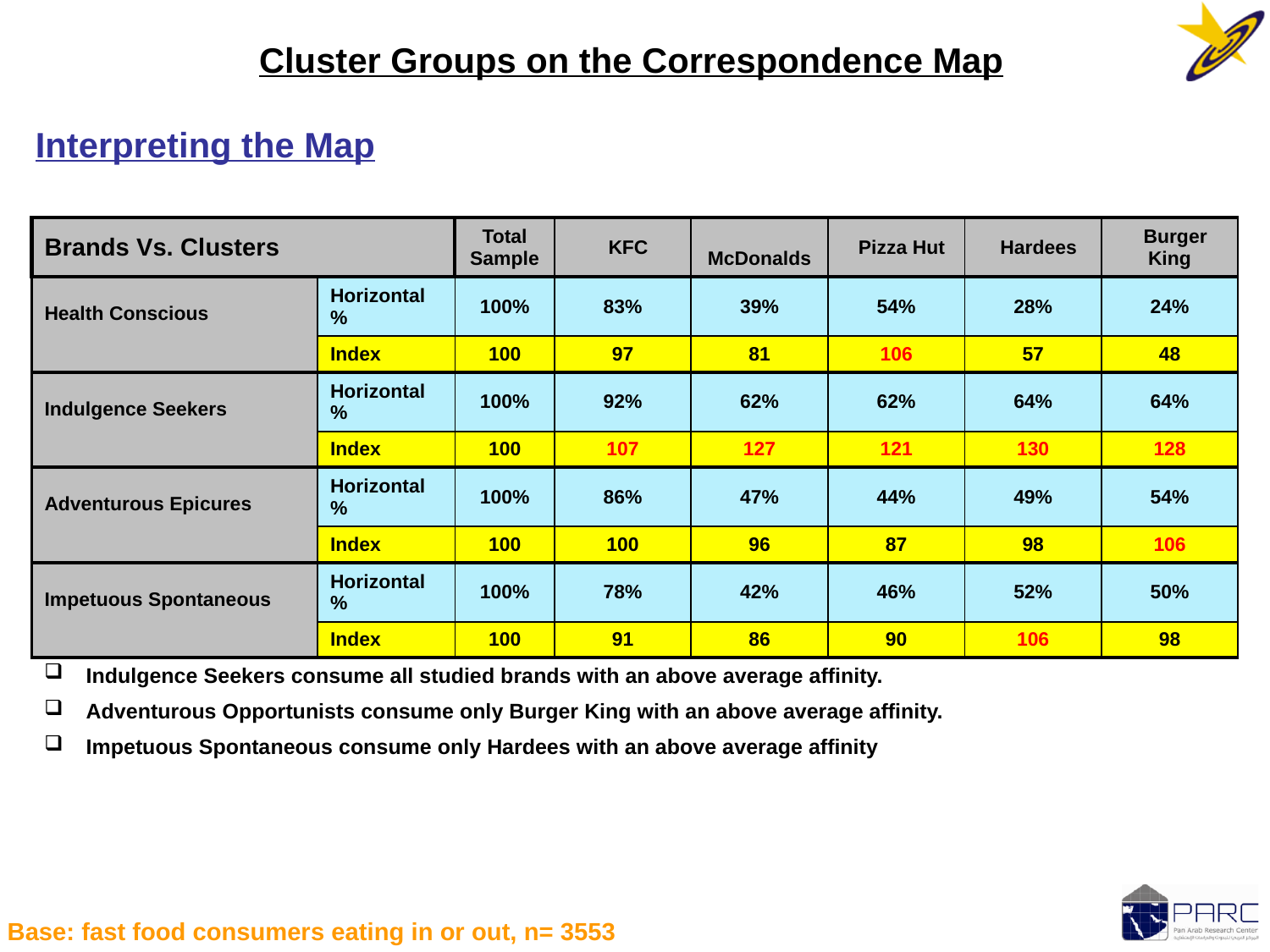

Cluster Groups on the Correspondence Map
Interpreting the Map
| Brands Vs. Clusters |  | Total Sample | KFC | McDonalds | Pizza Hut | Hardees | Burger King |
| --- | --- | --- | --- | --- | --- | --- | --- |
| Health Conscious | Horizontal% | 100% | 83% | 39% | 54% | 28% | 24% |
|  | Index | 100 | 97 | 81 | 106 | 57 | 48 |
| Indulgence Seekers | Horizontal% | 100% | 92% | 62% | 62% | 64% | 64% |
|  | Index | 100 | 107 | 127 | 121 | 130 | 128 |
| Adventurous Epicures | Horizontal% | 100% | 86% | 47% | 44% | 49% | 54% |
|  | Index | 100 | 100 | 96 | 87 | 98 | 106 |
| Impetuous Spontaneous | Horizontal% | 100% | 78% | 42% | 46% | 52% | 50% |
|  | Index | 100 | 91 | 86 | 90 | 106 | 98 |
  Health Conscious have an above average affinity to consume Pizza Hut.
  Indulgence Seekers consume all studied brands with an above average affinity.
  Adventurous Opportunists consume only Burger King with an above average affinity.
  Impetuous Spontaneous consume only Hardees with an above average affinity
Base: fast food consumers eating in or out, n= 3553